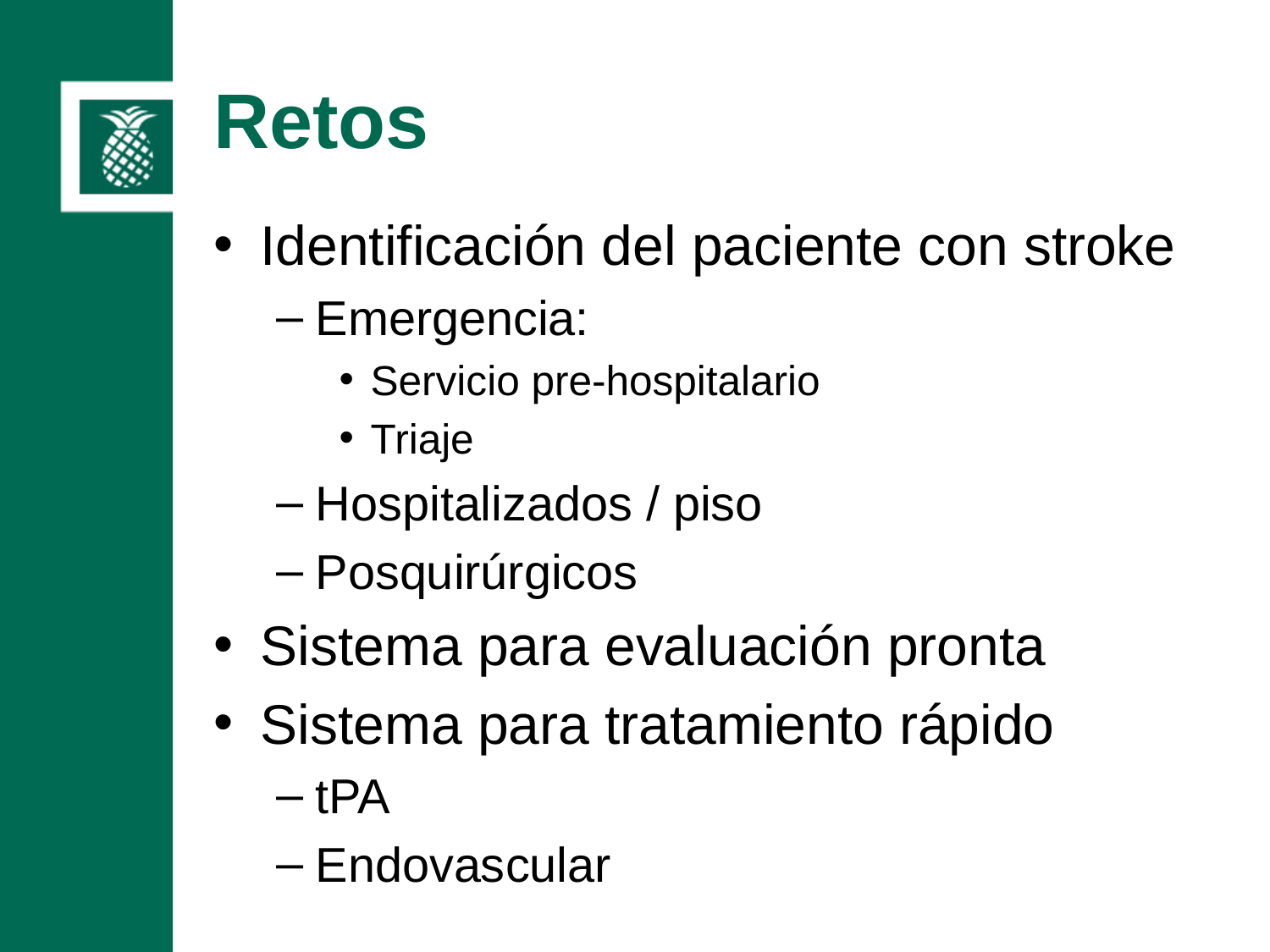

# Retos
Identificación del paciente con stroke
Emergencia:
Servicio pre-hospitalario
Triaje
Hospitalizados / piso
Posquirúrgicos
Sistema para evaluación pronta
Sistema para tratamiento rápido
tPA
Endovascular